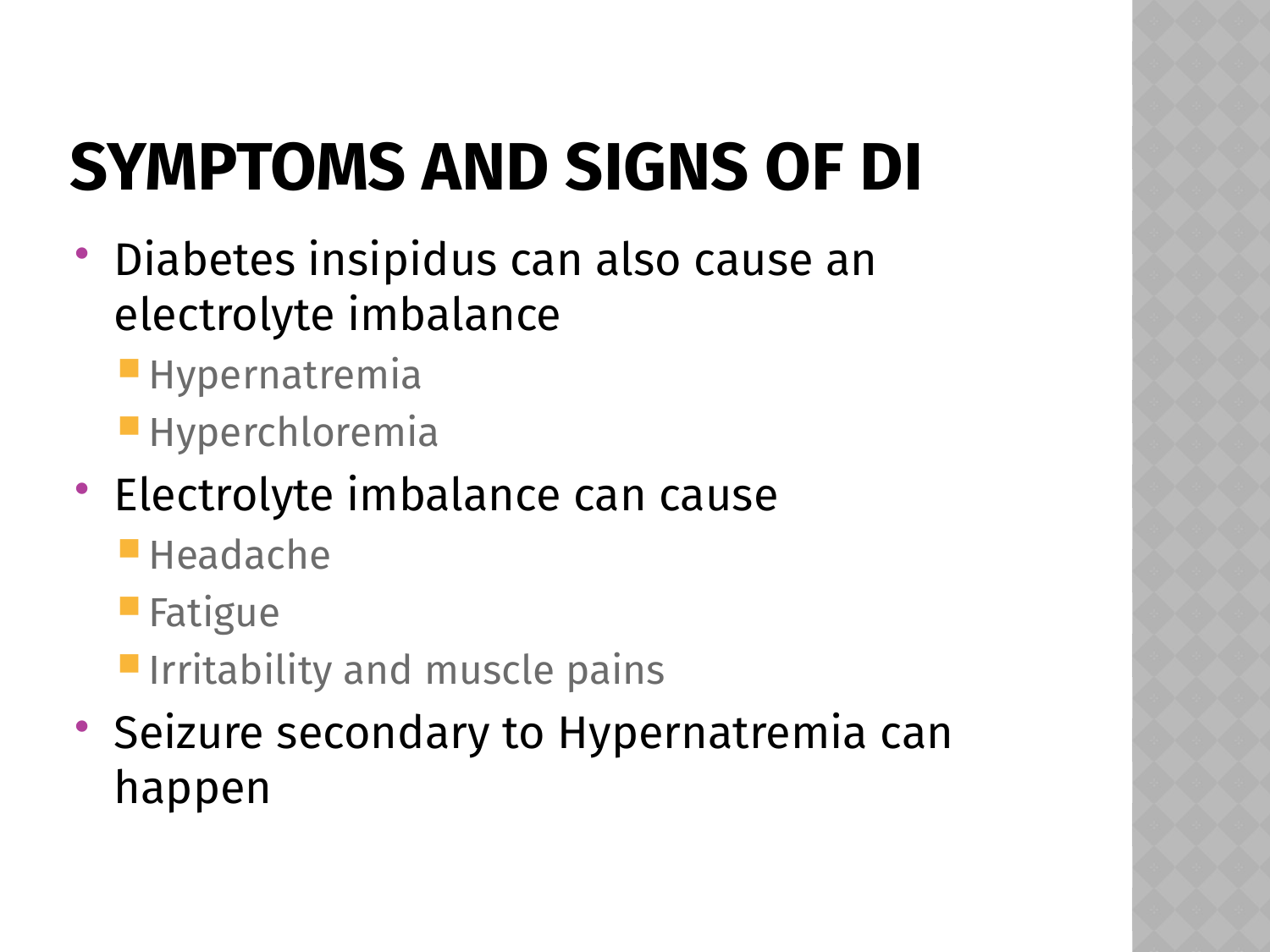

# Symptoms and signs of DI
Diabetes insipidus can also cause an electrolyte imbalance
Hypernatremia
Hyperchloremia
Electrolyte imbalance can cause
Headache
Fatigue
Irritability and muscle pains
Seizure secondary to Hypernatremia can happen